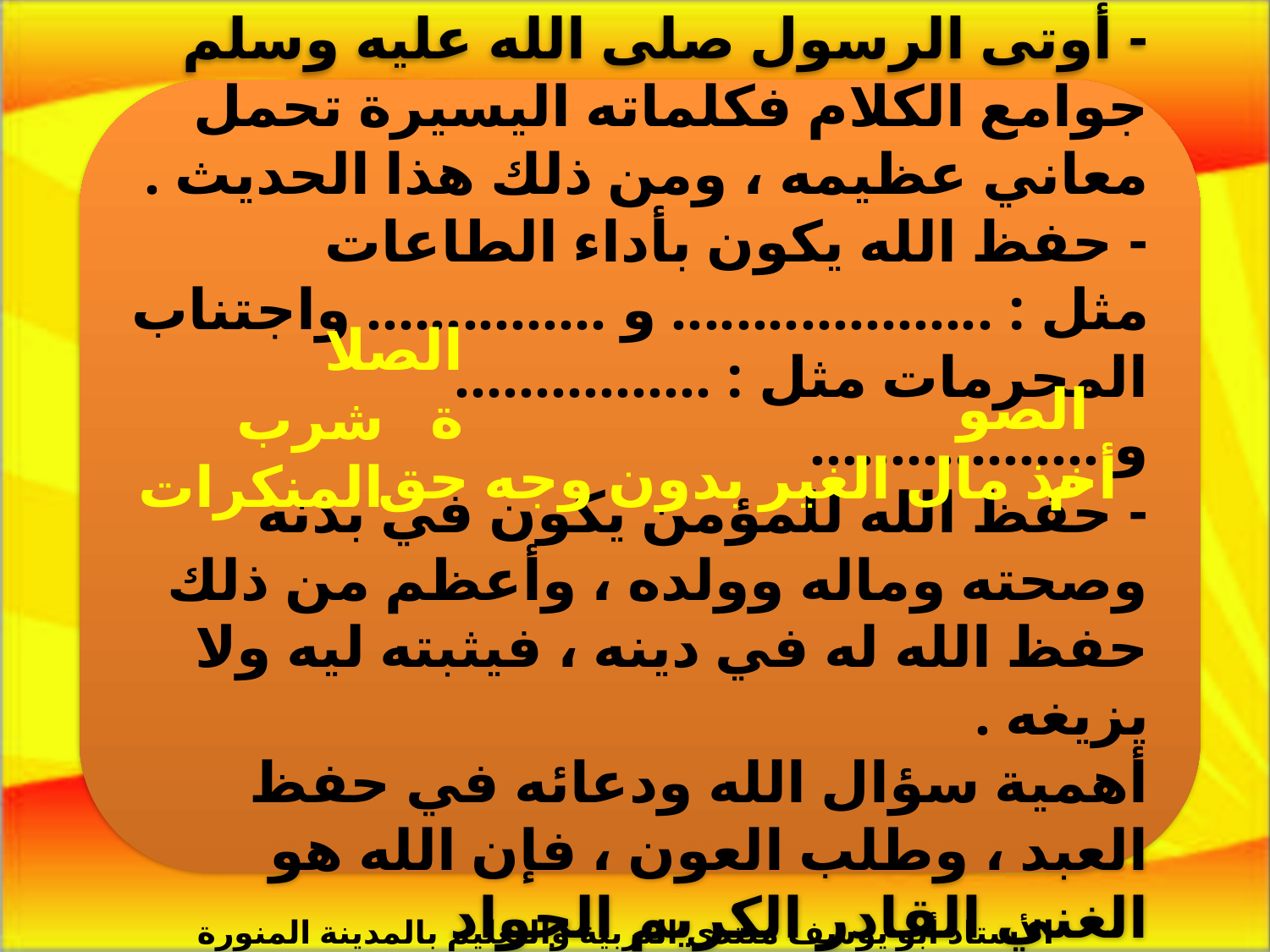

- أوتى الرسول صلى الله عليه وسلم جوامع الكلام فكلماته اليسيرة تحمل معاني عظيمه ، ومن ذلك هذا الحديث .
- حفظ الله يكون بأداء الطاعات مثل : .................... و ............... واجتناب المحرمات مثل : ................ و ..................
- حفظ الله للمؤمن يكون في بدنه وصحته وماله وولده ، وأعظم من ذلك حفظ الله له في دينه ، فيثبته ليه ولا يزيغه .
أهمية سؤال الله ودعائه في حفظ العبد ، وطلب العون ، فإن الله هو الغني القادر الكريم الجواد
الصلاة
الصوم
شرب المنكرات
أخذ مال الغير بدون وجه حق
الأستاذ أبو يوسف منتدى التربية والتعليم بالمدينة المنورة